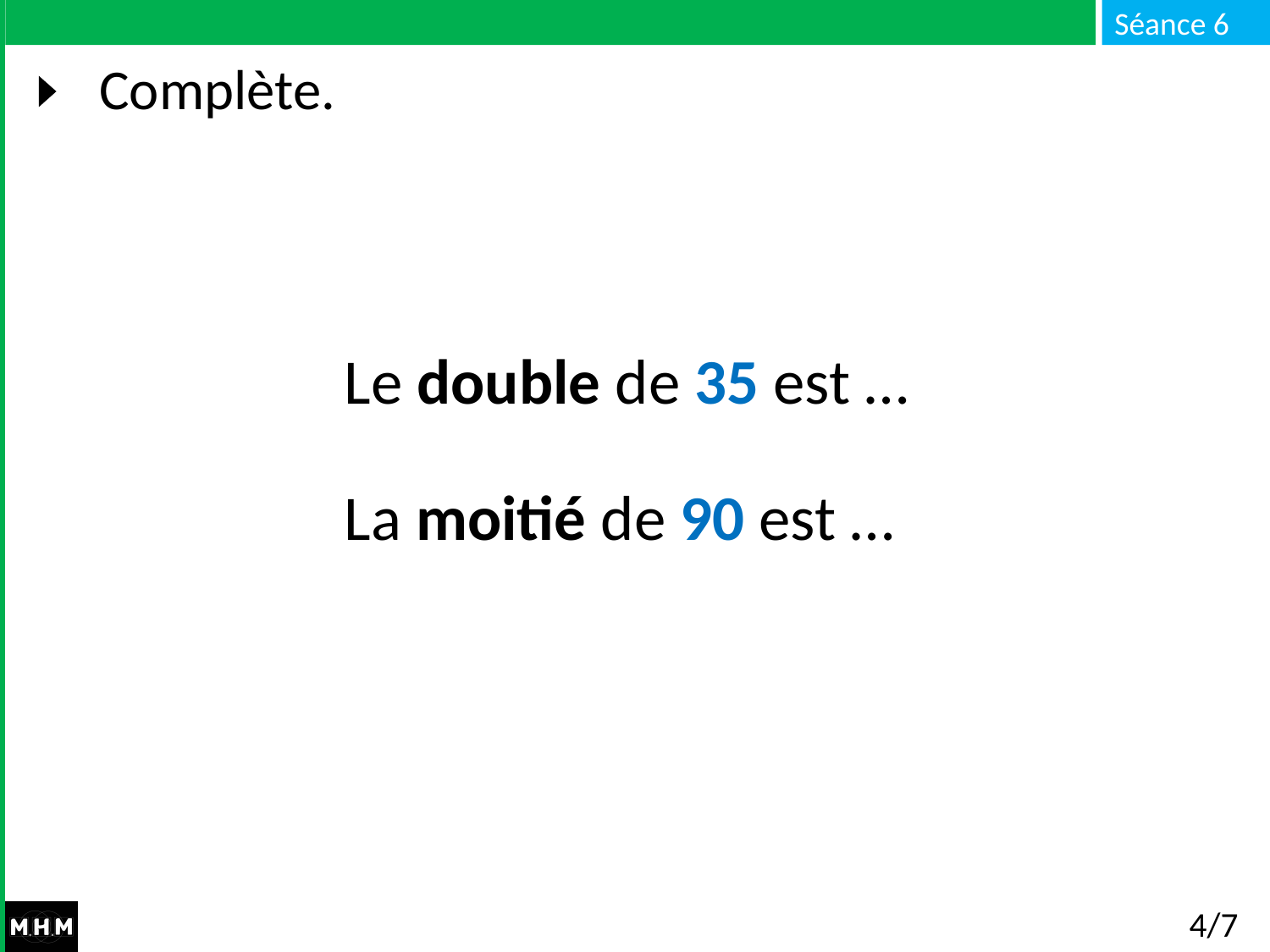

# Complète.

Le double de 35 est …

La moitié de 90 est …
4/7